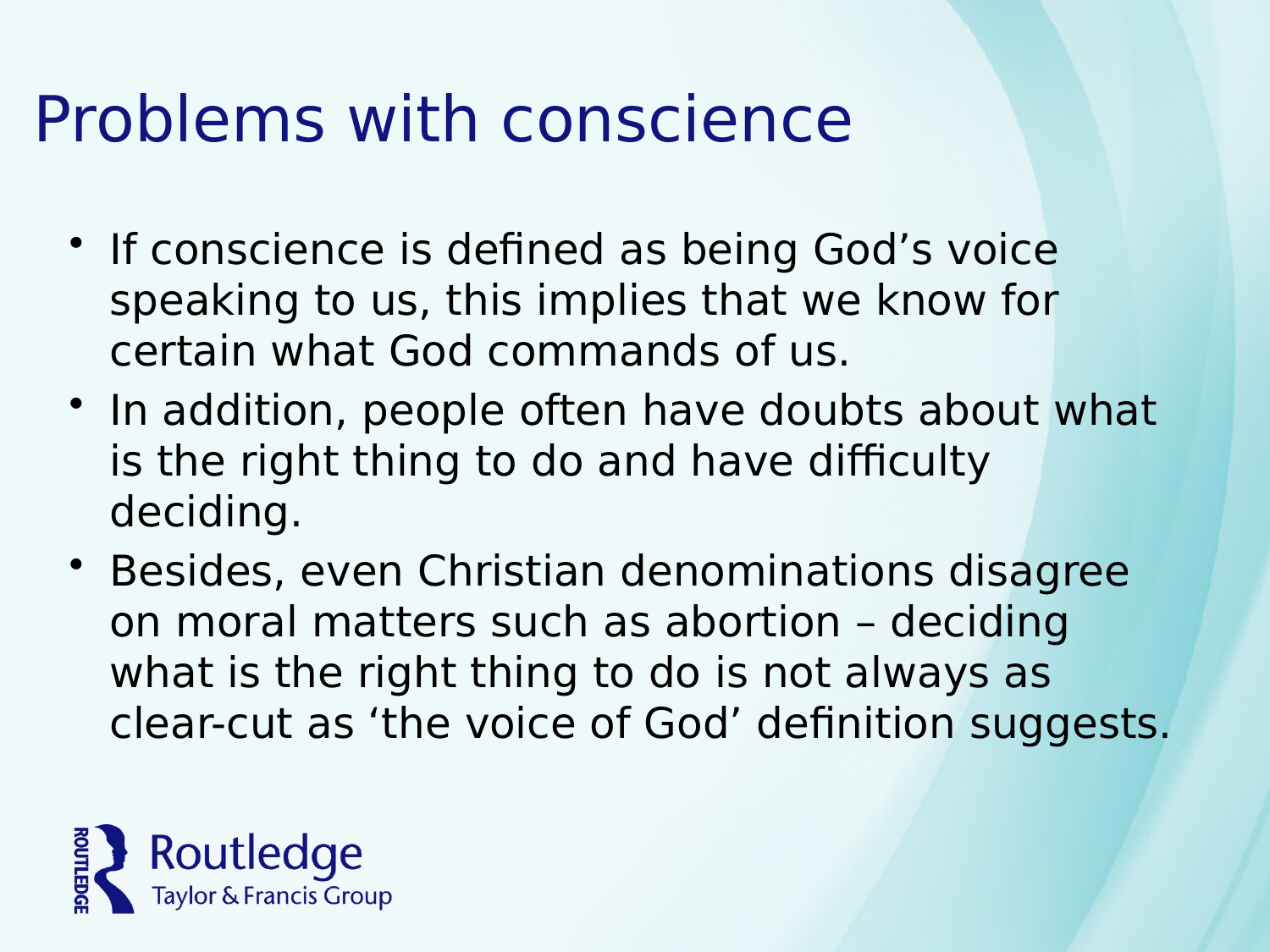

# Problems with conscience
If conscience is defined as being God’s voice speaking to us, this implies that we know for certain what God commands of us.
In addition, people often have doubts about what is the right thing to do and have difficulty deciding.
Besides, even Christian denominations disagree on moral matters such as abortion – deciding what is the right thing to do is not always as clear-cut as ‘the voice of God’ definition suggests.